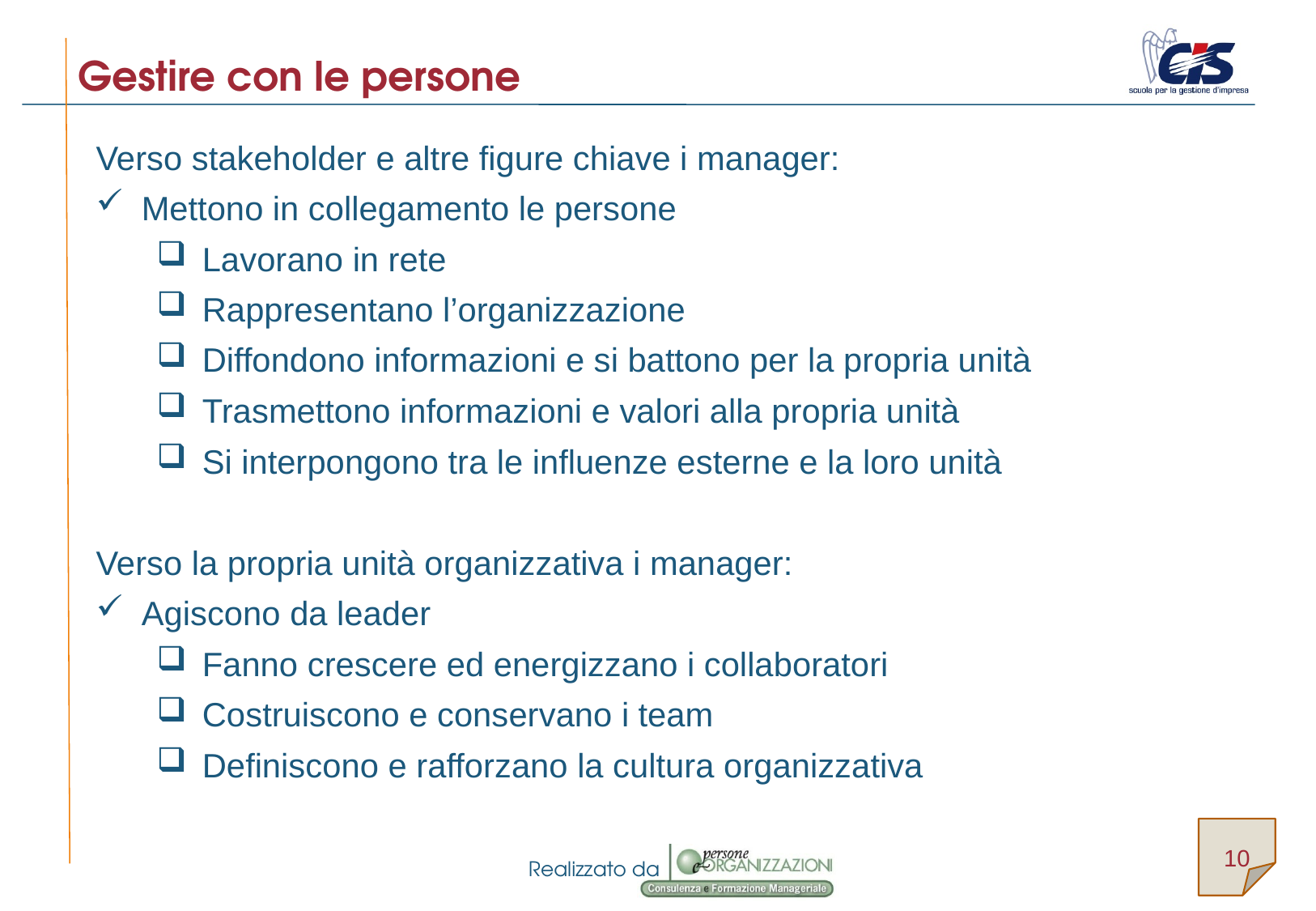

# Gestire con le persone
Verso stakeholder e altre figure chiave i manager:
Mettono in collegamento le persone
Lavorano in rete
Rappresentano l’organizzazione
Diffondono informazioni e si battono per la propria unità
Trasmettono informazioni e valori alla propria unità
Si interpongono tra le influenze esterne e la loro unità

Verso la propria unità organizzativa i manager:
Agiscono da leader
Fanno crescere ed energizzano i collaboratori
Costruiscono e conservano i team
Definiscono e rafforzano la cultura organizzativa
10